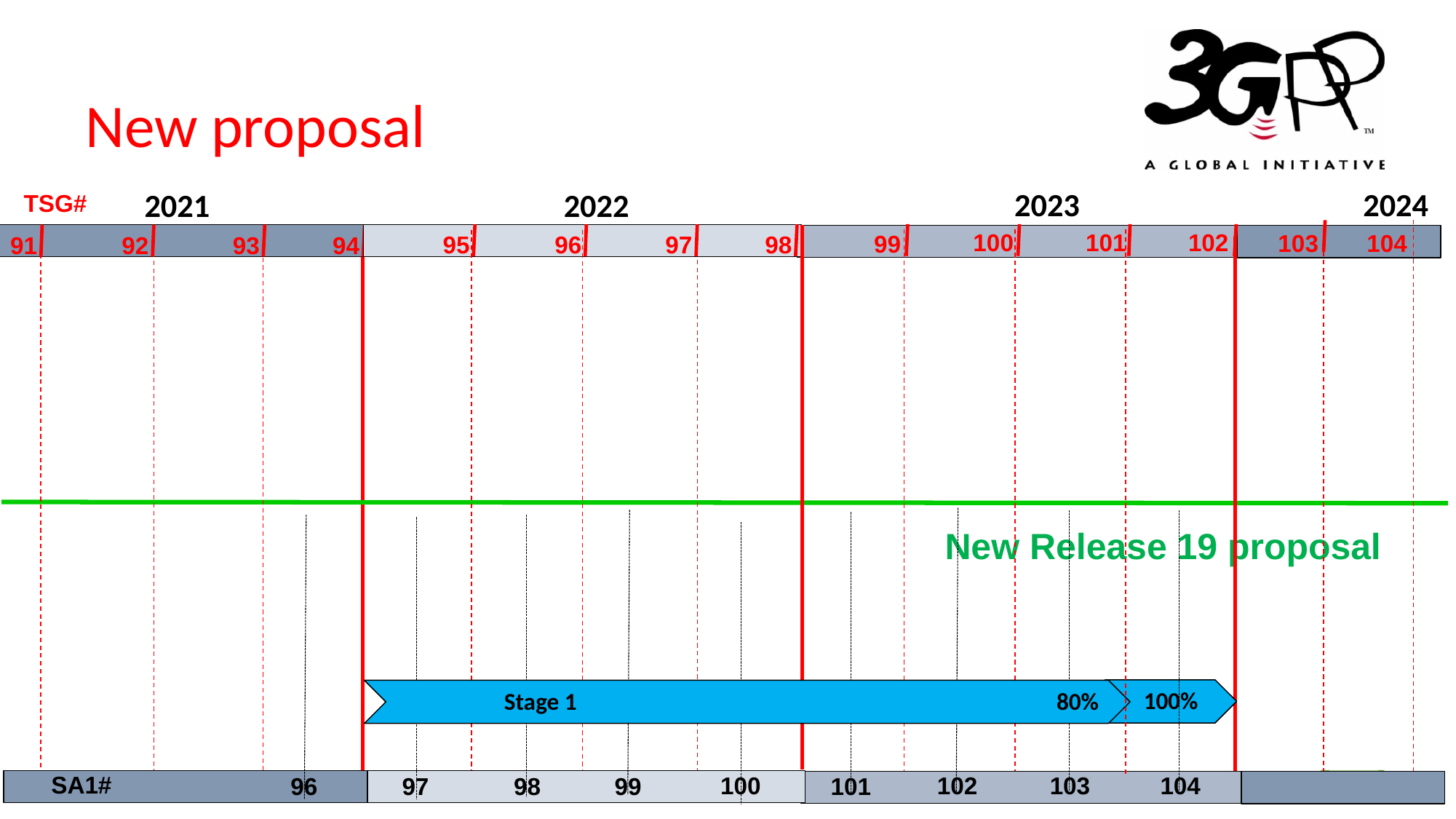

# New proposal
2023
2024
2022
2021
TSG#
100
101
102
104
103
99

95
96
97
98
91
92
93
94

New Release 19 proposal
100%
                    Stage 1                                                                                        80%
SA1#
100
102
103
104
97
98
99
96
101